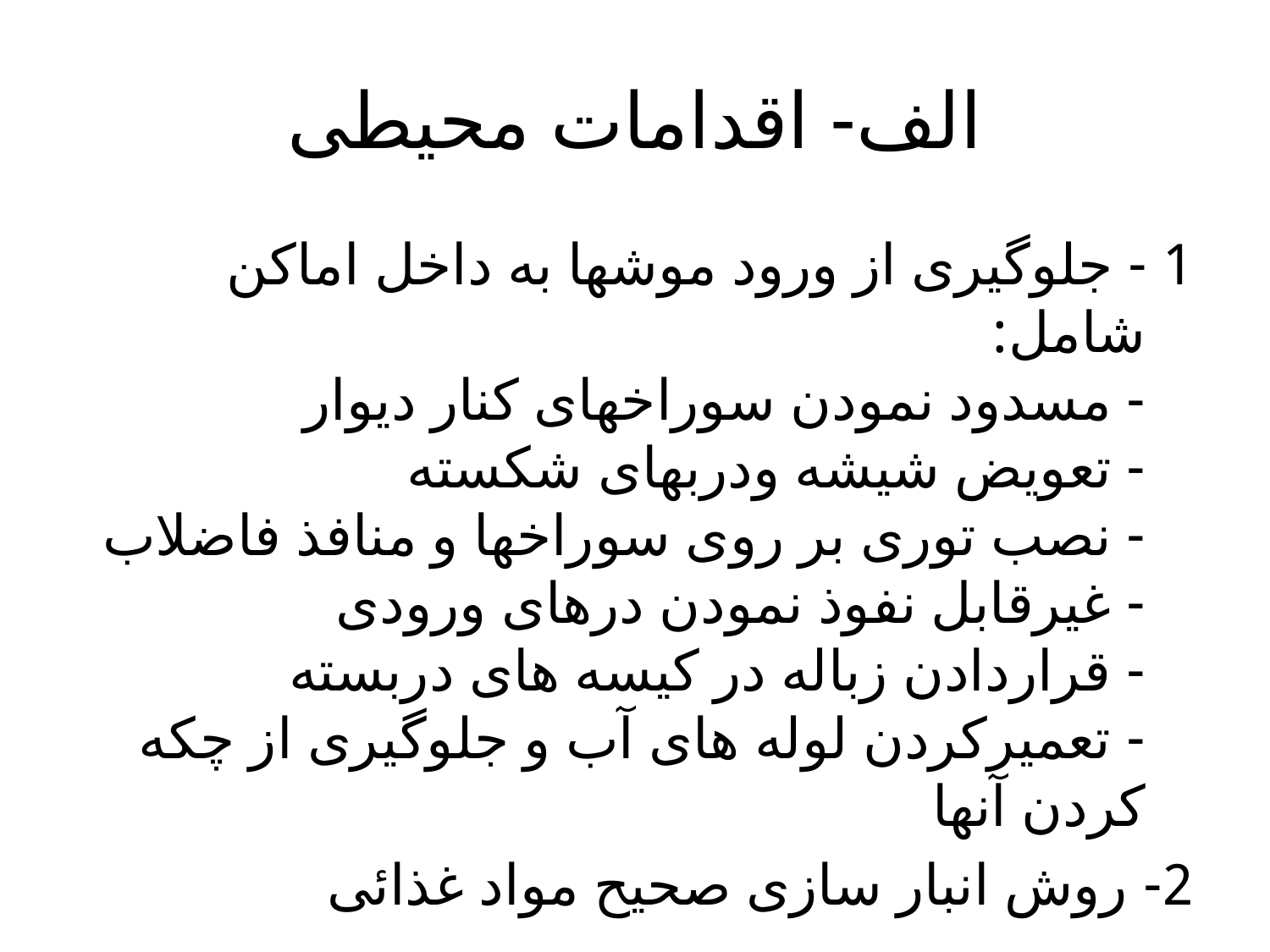

# الف- اقدامات محیطی
1 - جلوگیری از ورود موشها به داخل اماكن شامل:
- مسدود نمودن سوراخهای كنار دیوار
- تعویض شیشه ودربهای شكسته
- نصب توری بر روی سوراخها و منافذ فاضلاب
- غیرقابل نفوذ نمودن درهای ورودی
- قراردادن زباله در كیسه های دربسته
- تعمیركردن لوله های آب و جلوگیری از چكه كردن آنها
2- روش انبار سازی صحیح مواد غذائی